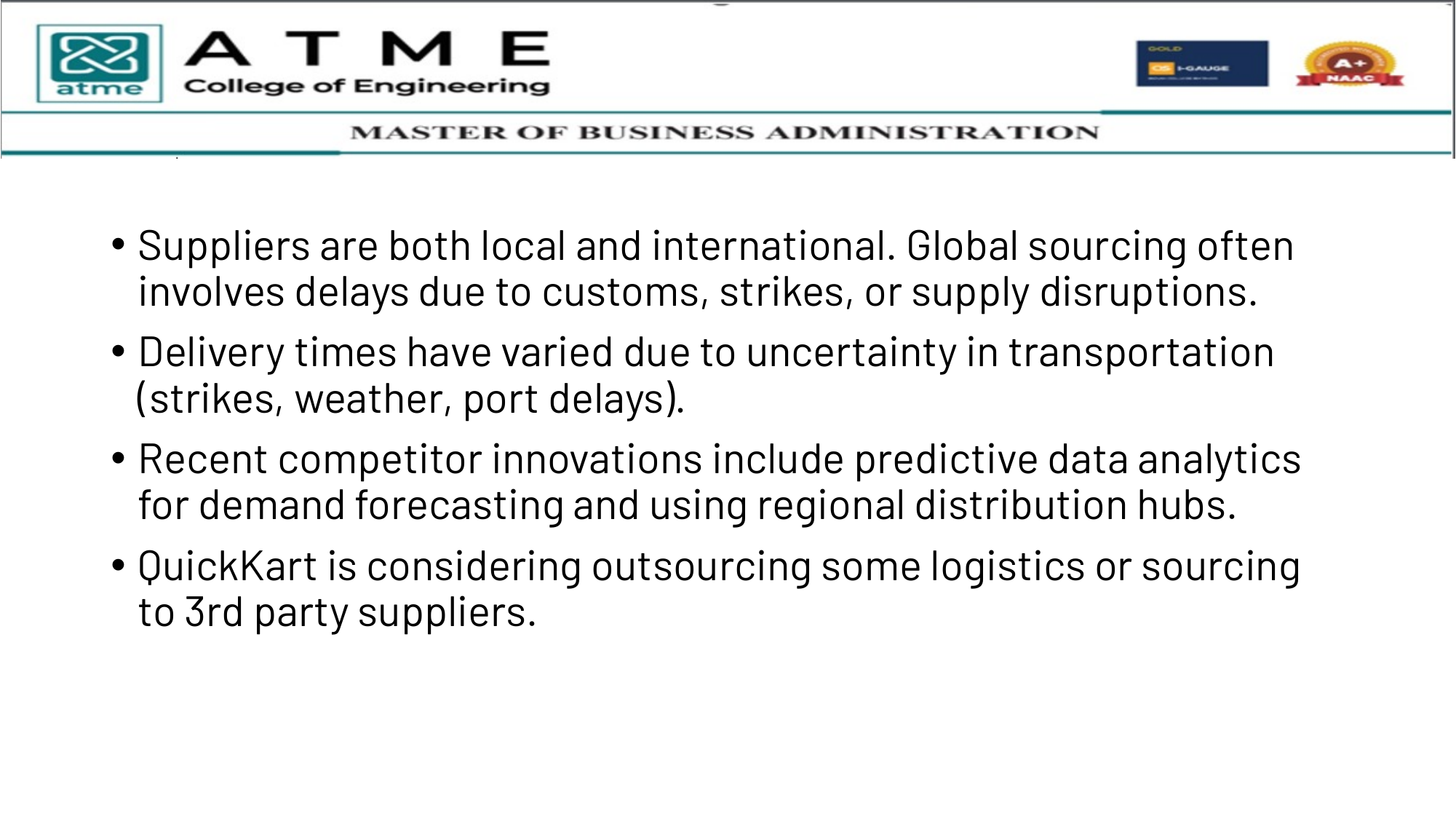

Suppliers are both local and international. Global sourcing often involves delays due to customs, strikes, or supply disruptions.
Delivery times have varied due to uncertainty in transportation (strikes, weather, port delays).
Recent competitor innovations include predictive data analytics for demand forecasting and using regional distribution hubs.
QuickKart is considering outsourcing some logistics or sourcing to 3rd party suppliers.